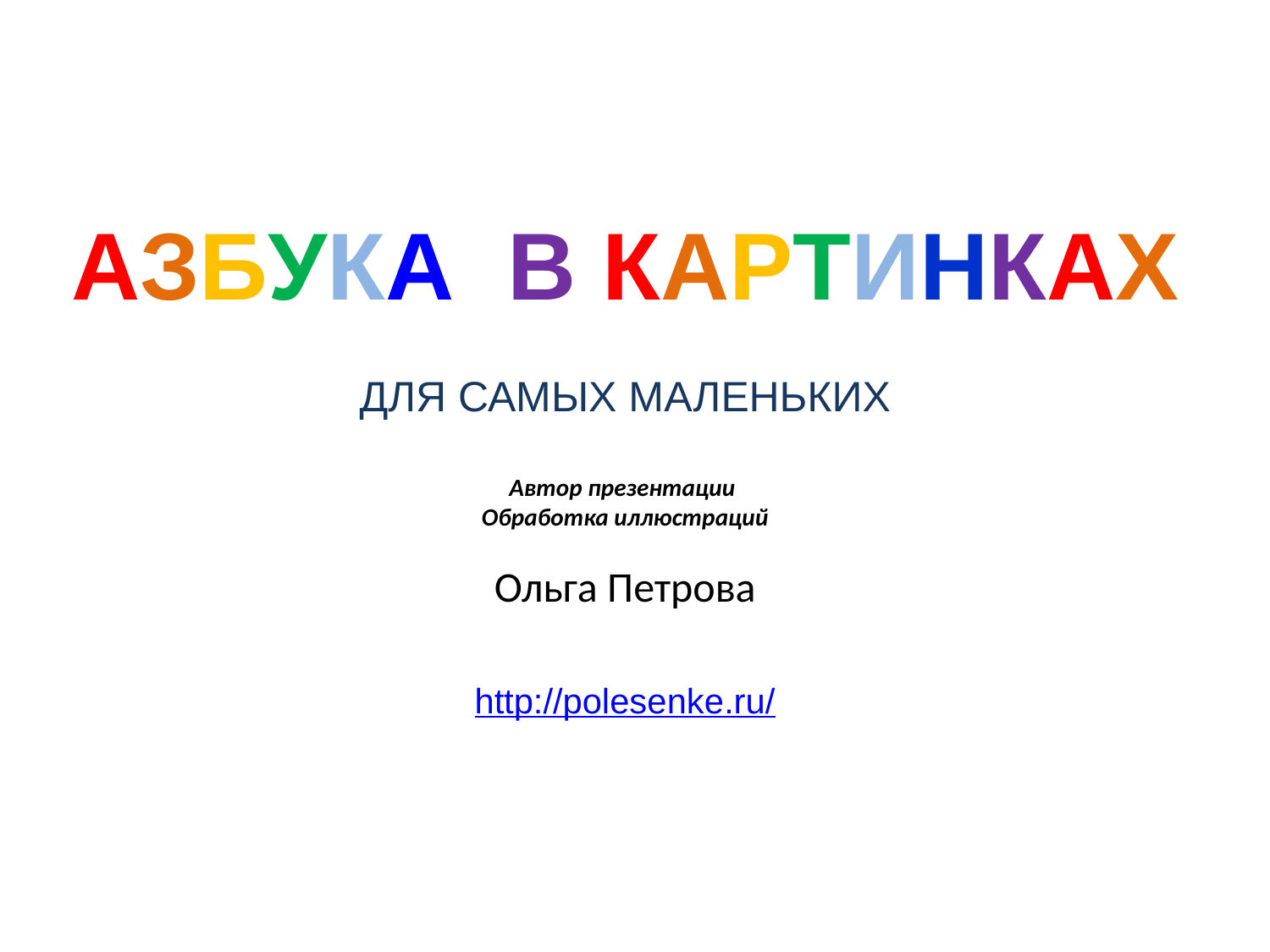

АЗБУКА  В КАРТИНКАХ

ДЛЯ САМЫХ МАЛЕНЬКИХ

Автор презентации
Обработка иллюстраций

Ольга Петрова

http://polesenke.ru/